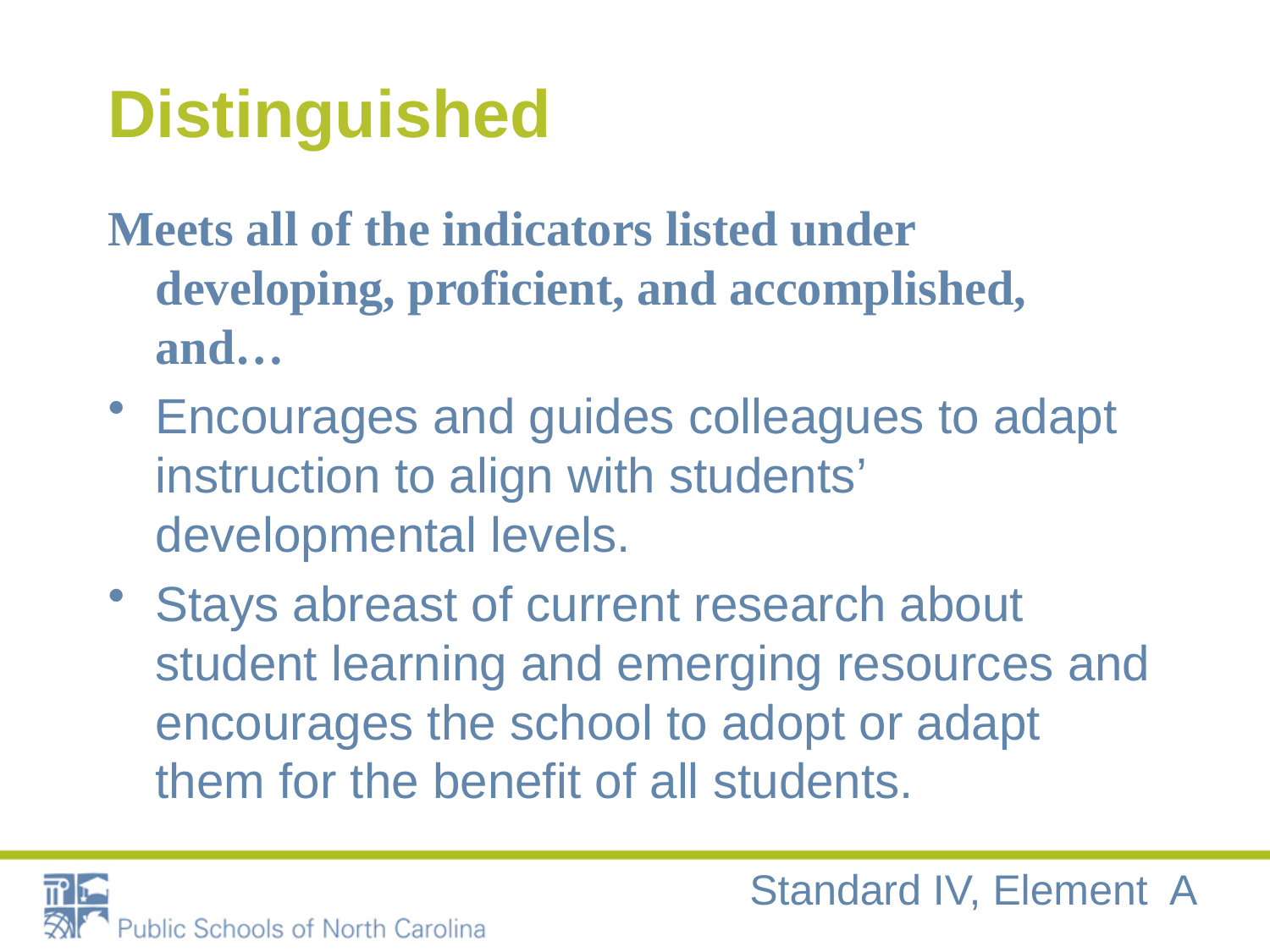

# Distinguished
Meets all of the indicators listed under developing, proficient, and accomplished, and…
Encourages and guides colleagues to adapt instruction to align with students’ developmental levels.
Stays abreast of current research about student learning and emerging resources and encourages the school to adopt or adapt them for the benefit of all students.

Standard IV, Element  A